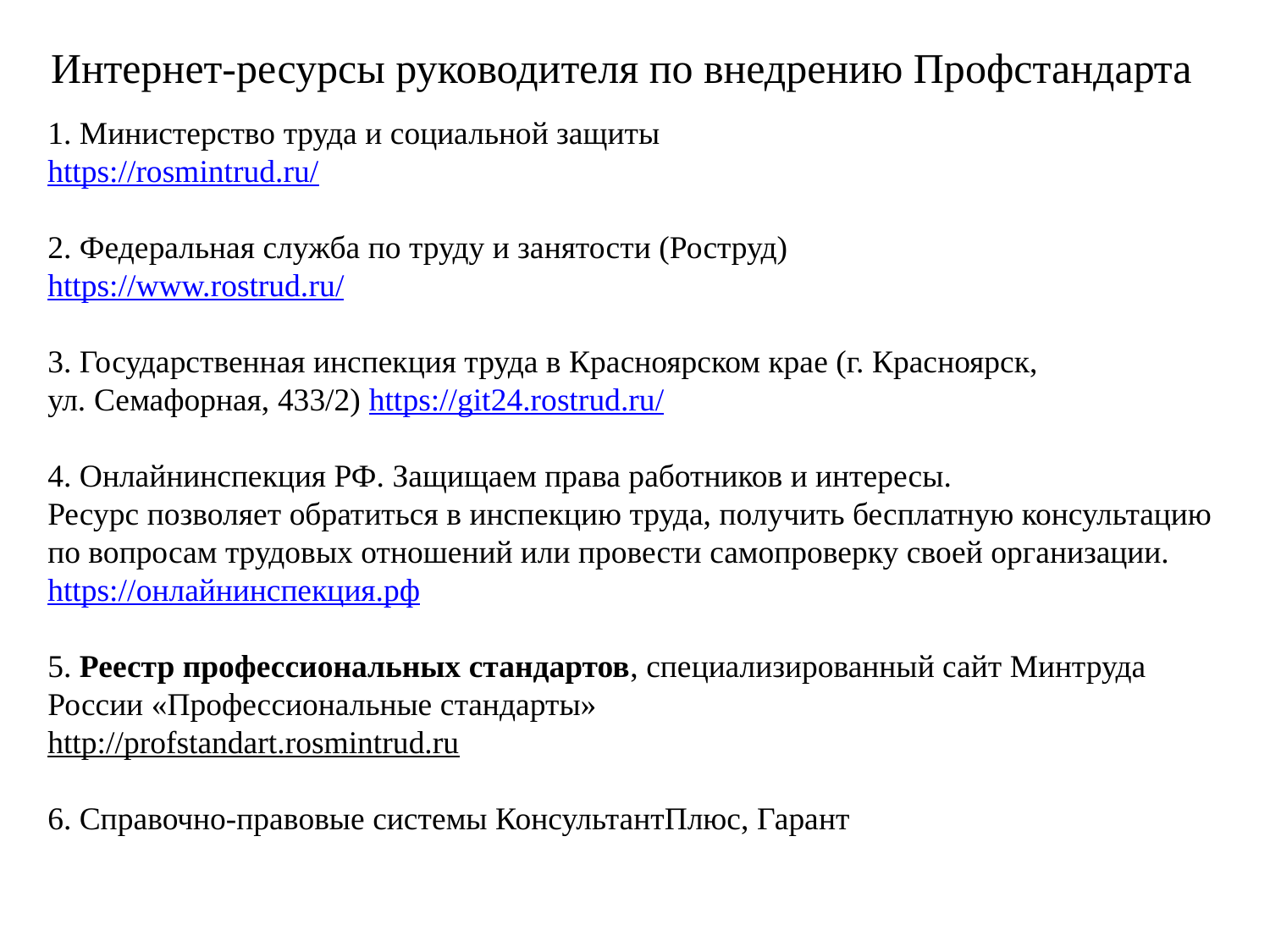

# Интернет-ресурсы руководителя по внедрению Профстандарта
1. Министерство труда и социальной защиты
https://rosmintrud.ru/

2. Федеральная служба по труду и занятости (Роструд)
https://www.rostrud.ru/

3. Государственная инспекция труда в Красноярском крае (г. Красноярск,
ул. Семафорная, 433/2) https://git24.rostrud.ru/

4. Онлайнинспекция РФ. Защищаем права работников и интересы.
Ресурс позволяет обратиться в инспекцию труда, получить бесплатную консультацию по вопросам трудовых отношений или провести самопроверку своей организации. https://онлайнинспекция.рф

5. Реестр профессиональных стандартов, специализированный сайт Минтруда России «Профессиональные стандарты»
http://profstandart.rosmintrud.ru
6. Справочно-правовые системы КонсультантПлюс, Гарант